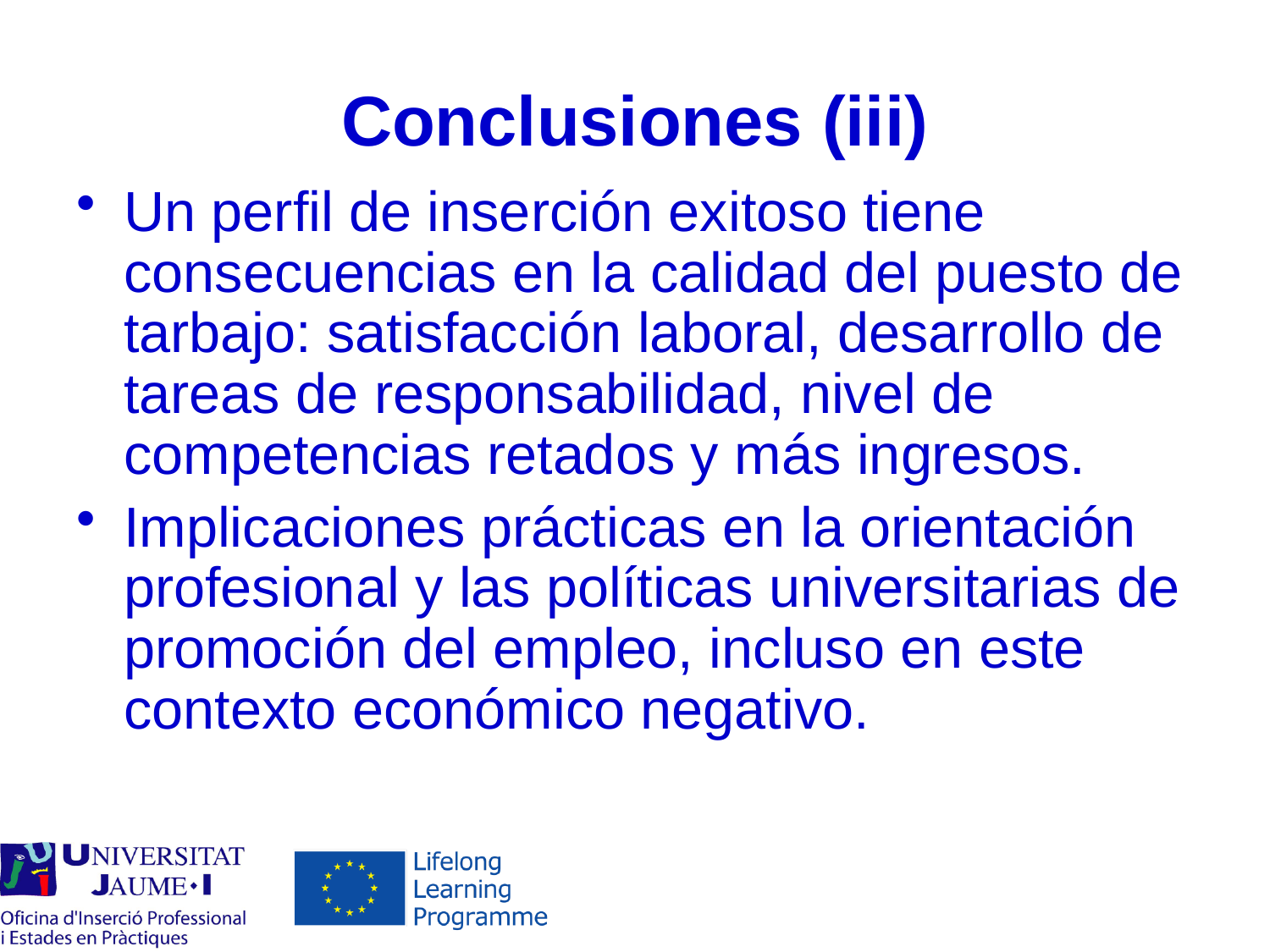

# Conclusiones (iii)
Un perfil de inserción exitoso tiene consecuencias en la calidad del puesto de tarbajo: satisfacción laboral, desarrollo de tareas de responsabilidad, nivel de competencias retados y más ingresos.
Implicaciones prácticas en la orientación profesional y las políticas universitarias de promoción del empleo, incluso en este contexto económico negativo.